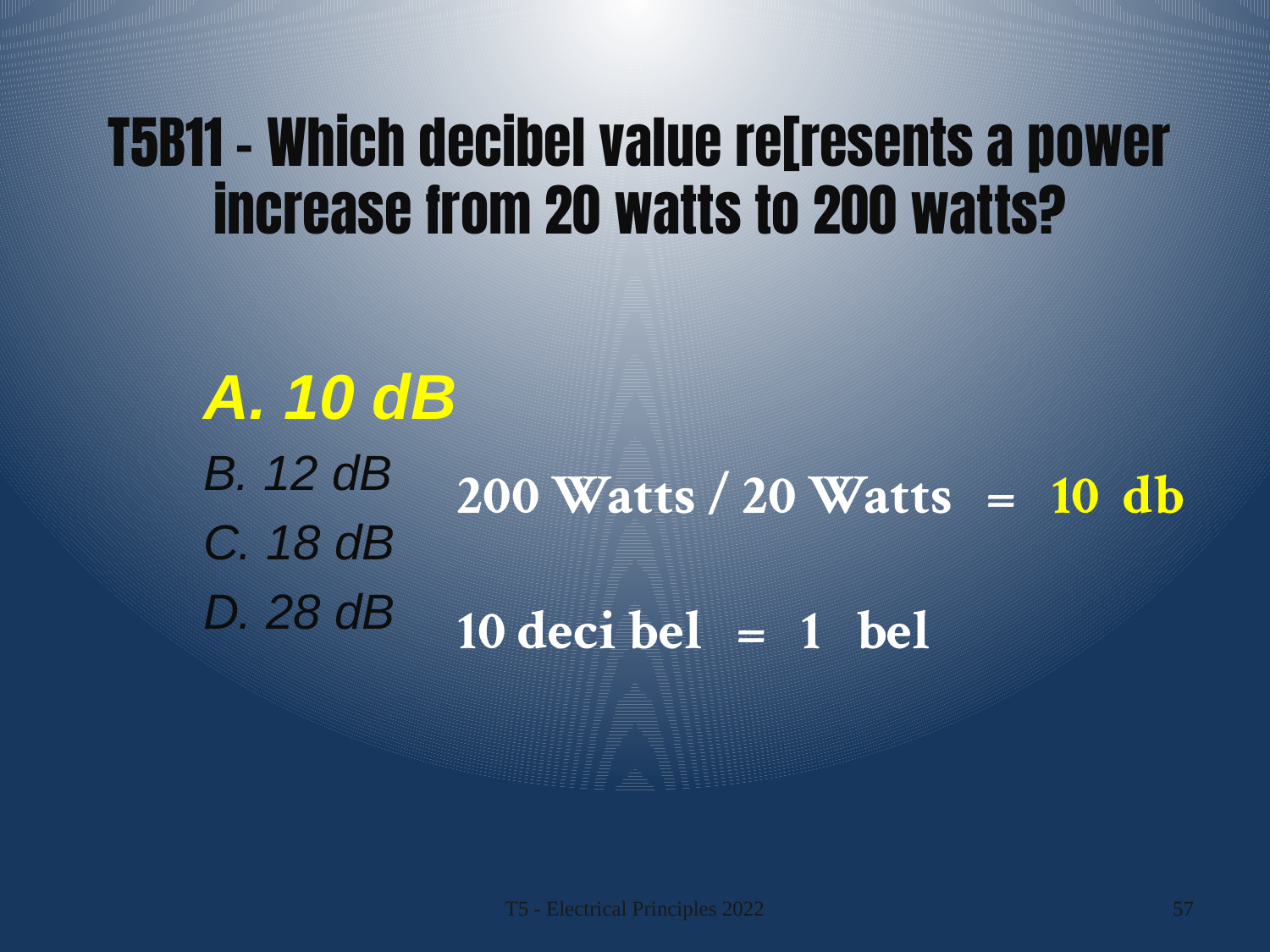

# T5B11 – Which decibel value re[resents a power increase from 20 watts to 200 watts?
A. 10 dB
B. 12 dB
C. 18 dB
D. 28 dB

200 Watts / 20 Watts   =   10  db

10 deci bel   =   1   bel
T5 - Electrical Principles 2022
57